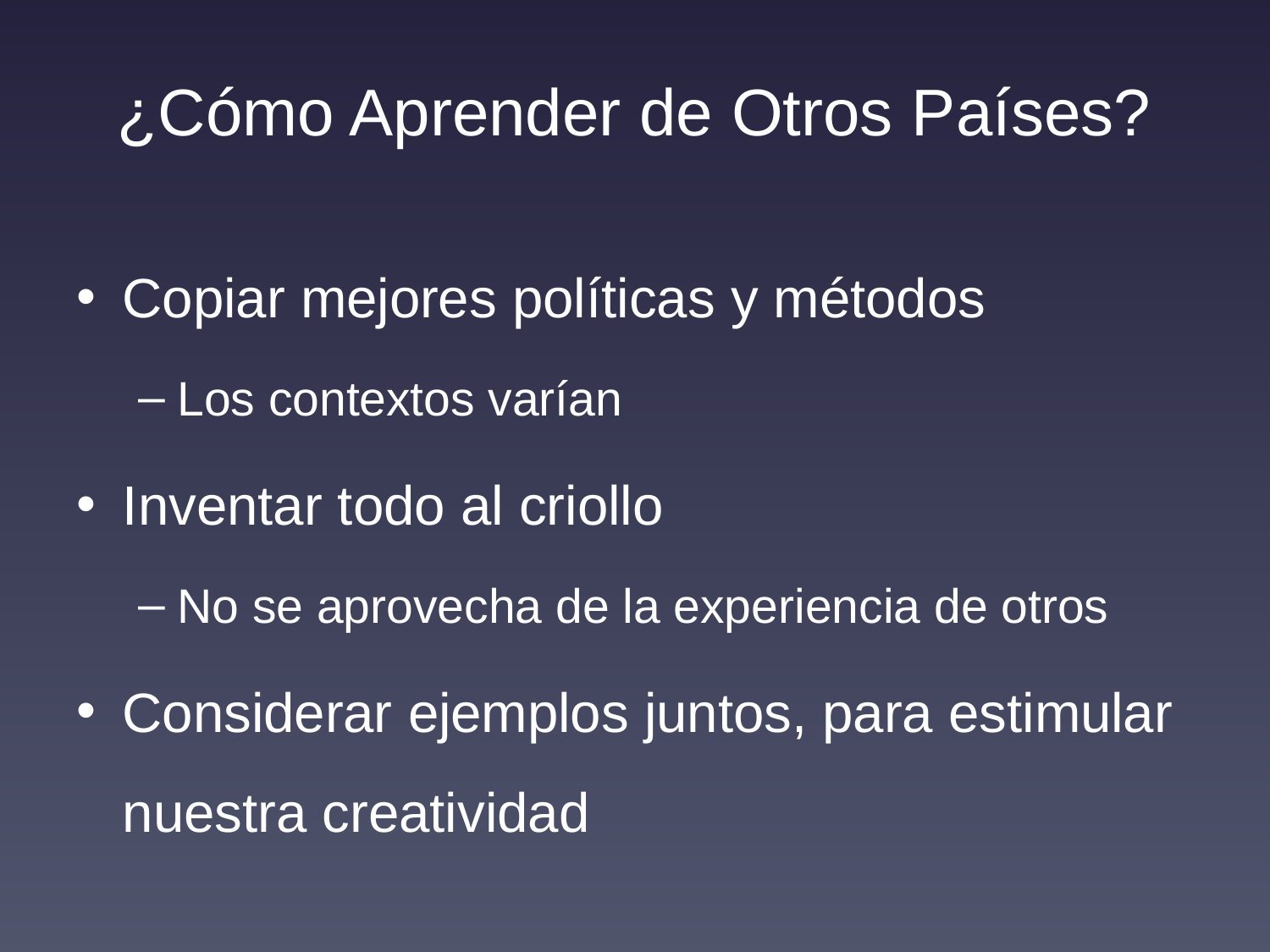

# ¿Cómo Aprender de Otros Países?
Copiar mejores políticas y métodos
Los contextos varían
Inventar todo al criollo
No se aprovecha de la experiencia de otros
Considerar ejemplos juntos, para estimular nuestra creatividad